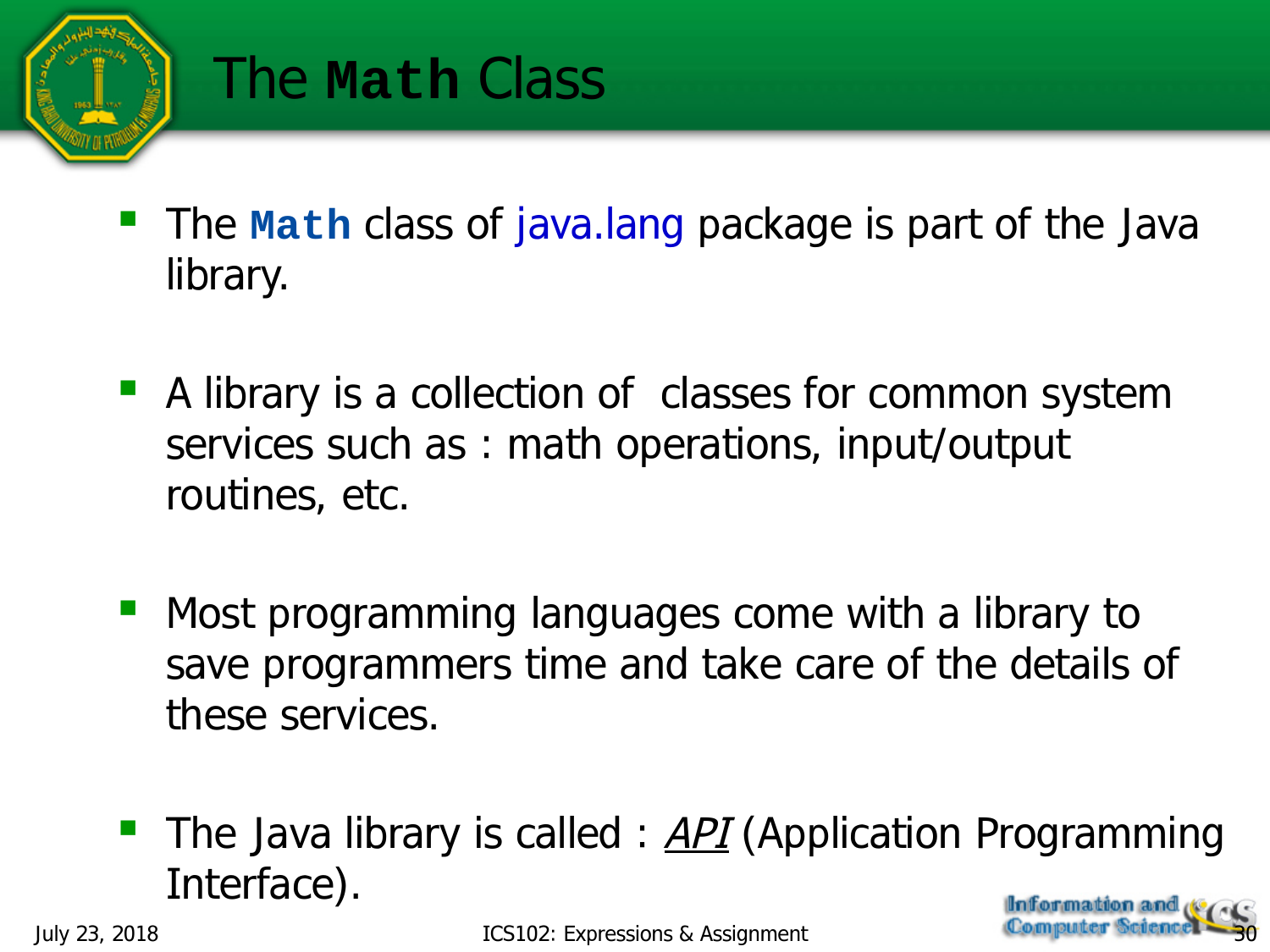

# The Math Class
The Math class of java.lang package is part of the Java library.

A library is a collection of  classes for common system services such as : math operations, input/output routines, etc.

Most programming languages come with a library to save programmers time and take care of the details of these services.

The Java library is called : API (Application Programming Interface).

July 23, 2018
ICS102: Expressions & Assignment
30